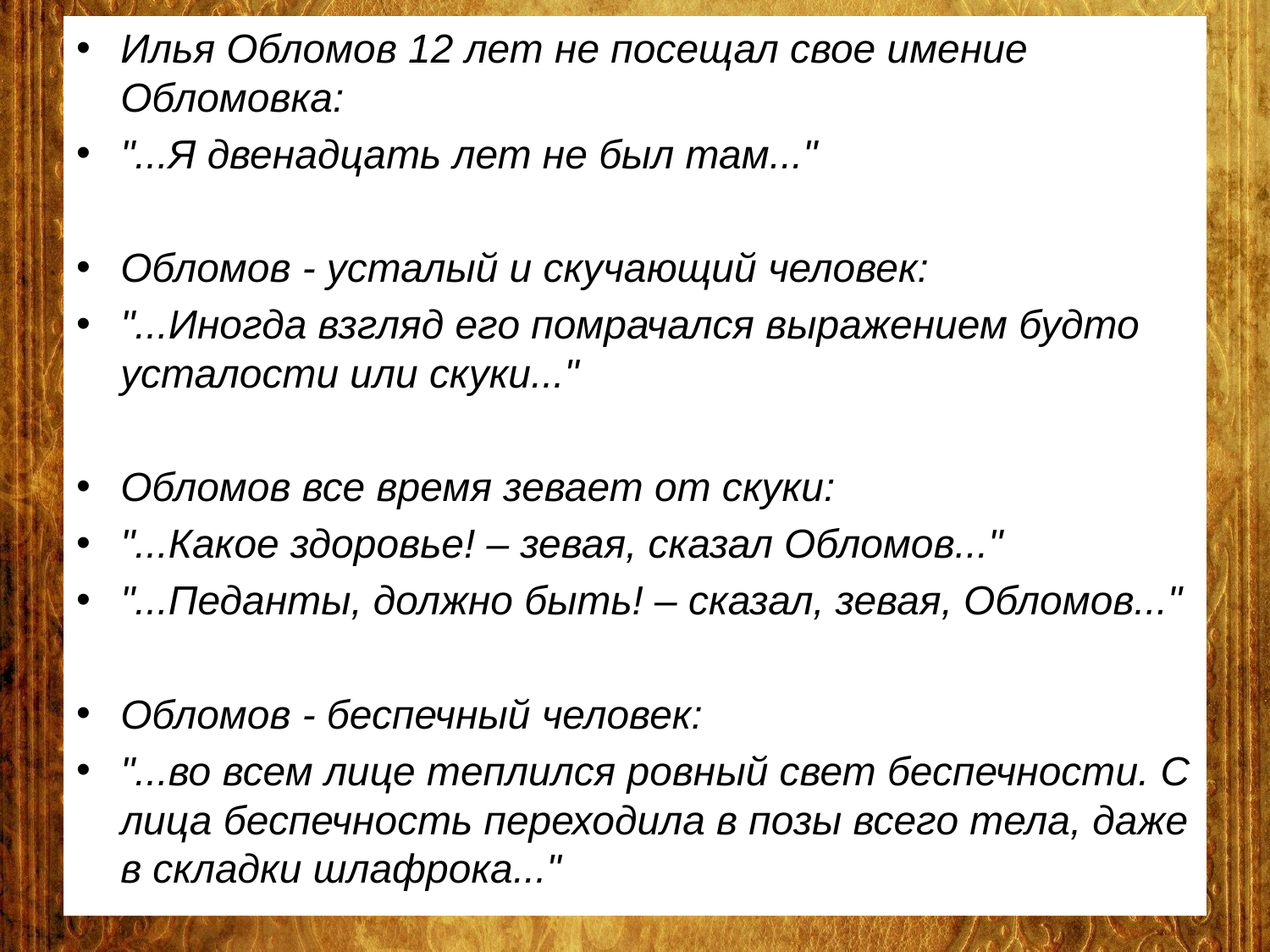

Илья Обломов 12 лет не посещал свое имение Обломовка:
"...Я двенадцать лет не был там..."

Обломов - усталый и скучающий человек:
"...Иногда взгляд его помрачался выражением будто усталости или скуки..."

Обломов все время зевает от скуки:
"...Какое здоровье! – зевая, сказал Обломов..."
"...Педанты, должно быть! – сказал, зевая, Обломов..."

Обломов - беспечный человек:
"...во всем лице теплился ровный свет беспечности. С лица беспечность переходила в позы всего тела, даже в складки шлафрока..."